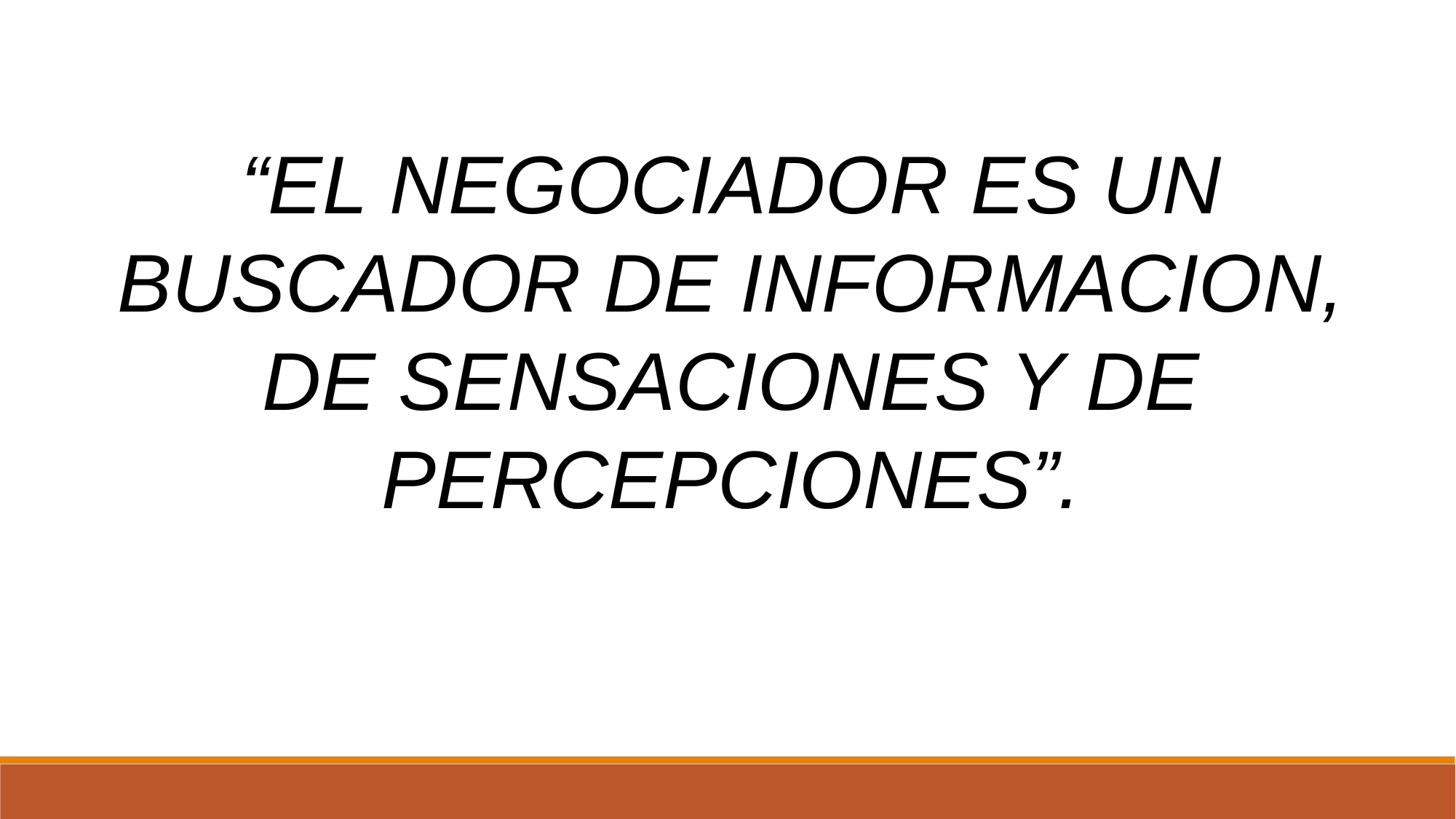

“EL NEGOCIADOR ES UN BUSCADOR DE INFORMACION, DE SENSACIONES Y DE PERCEPCIONES”.